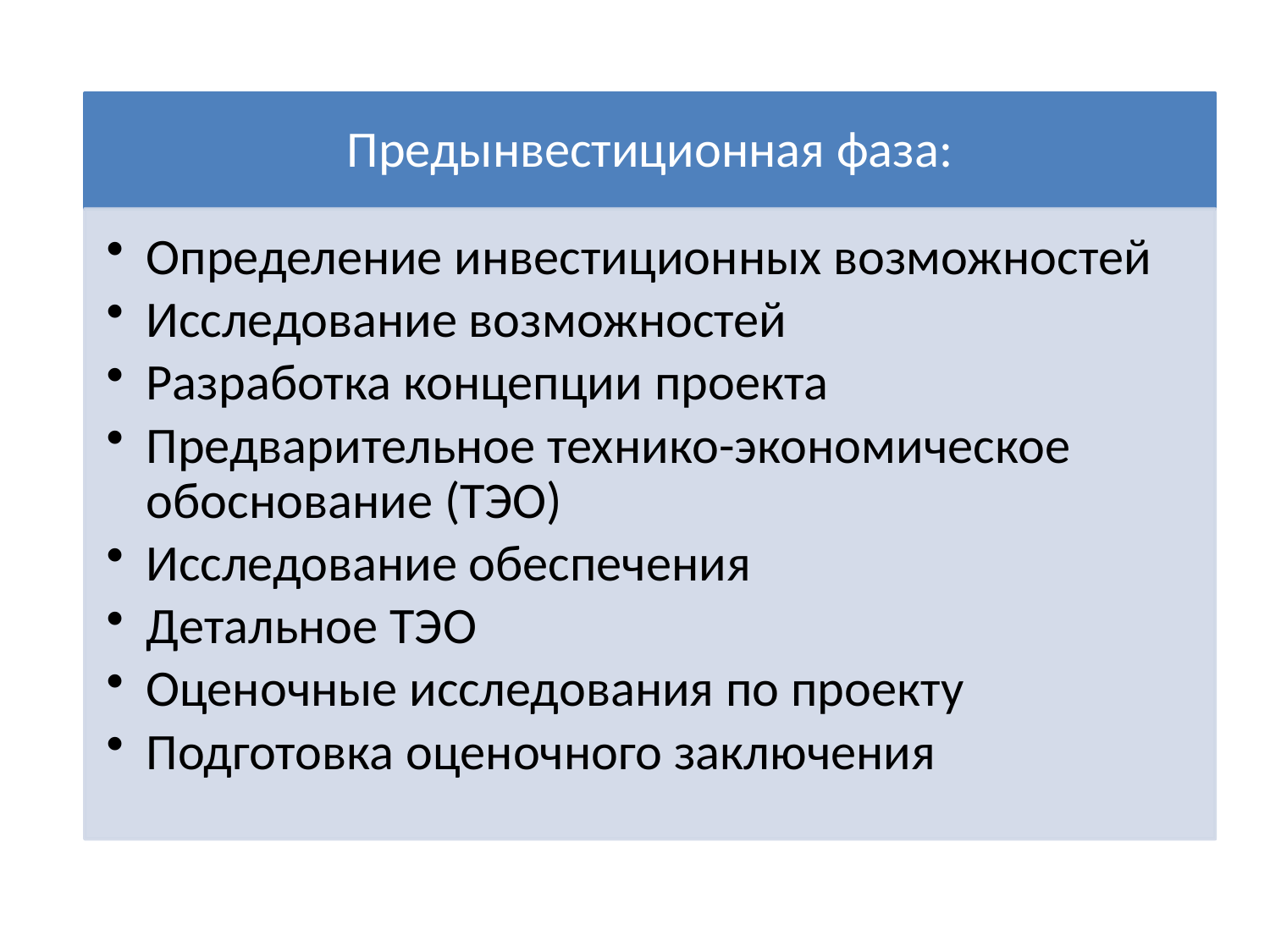

Предынвестиционная фаза:
Определение инвестиционных возможностей
Исследование возможностей
Разработка концепции проекта
Предварительное технико-экономическое обоснование (ТЭО)
Исследование обеспечения
Детальное ТЭО
Оценочные исследования по проекту
Подготовка оценочного заключения